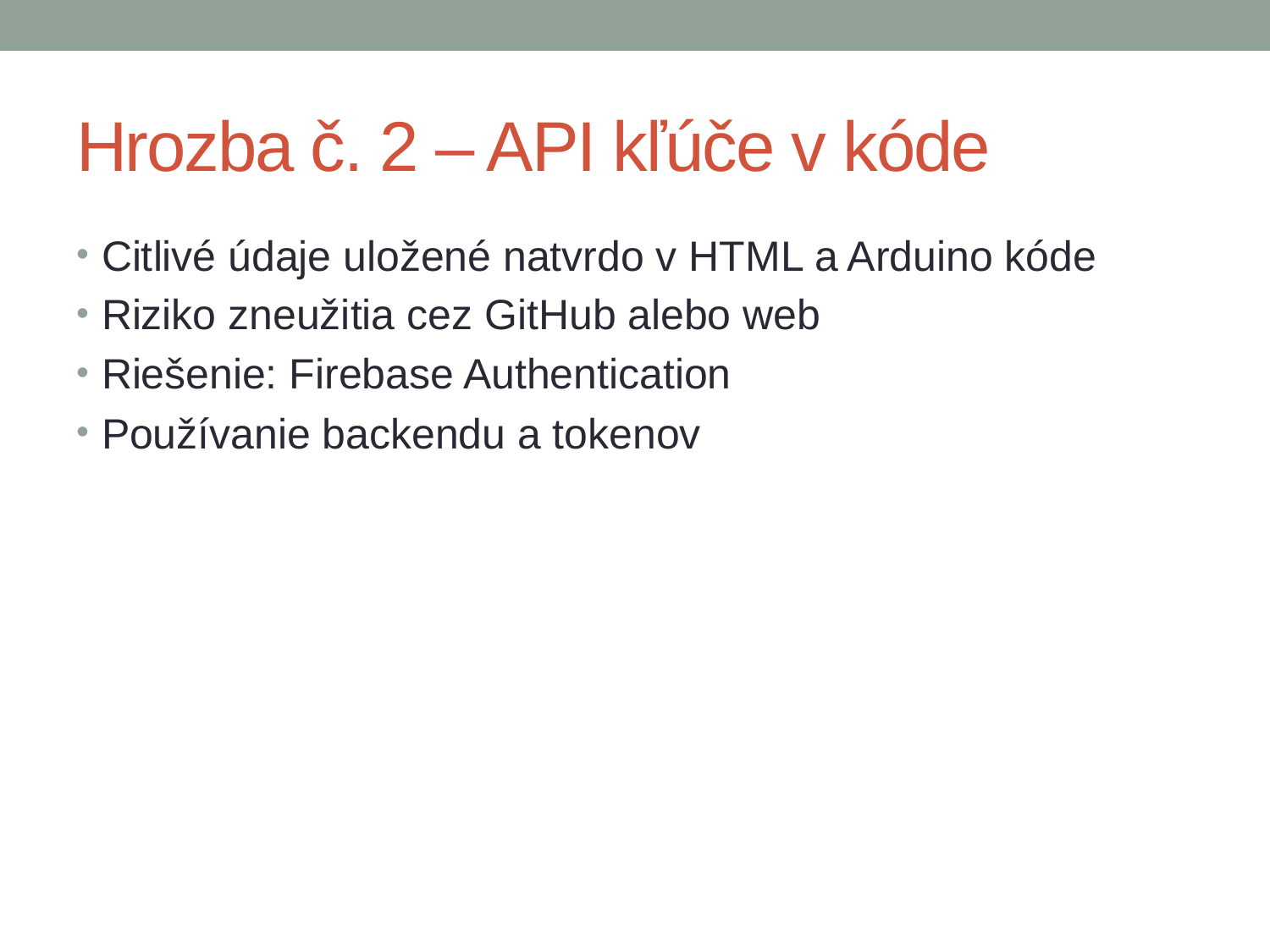

# Hrozba č. 2 – API kľúče v kóde
Citlivé údaje uložené natvrdo v HTML a Arduino kóde
Riziko zneužitia cez GitHub alebo web
Riešenie: Firebase Authentication
Používanie backendu a tokenov